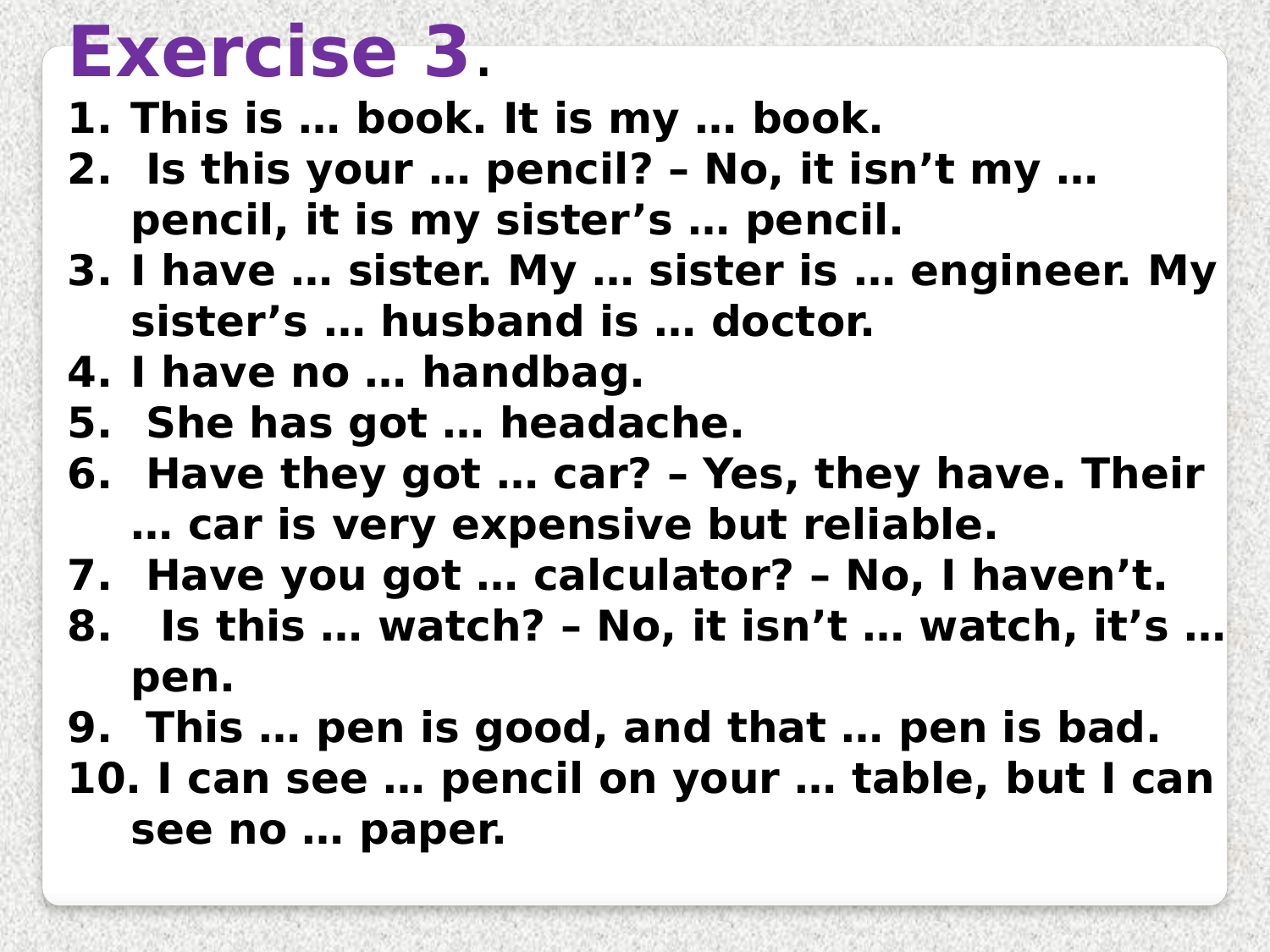

Exercise 3.
This is … book. It is my … book.
 Is this your … pencil? – No, it isn’t my … pencil, it is my sister’s … pencil.
I have … sister. My … sister is … engineer. My sister’s … husband is … doctor.
I have no … handbag.
 She has got … headache.
 Have they got … car? – Yes, they have. Their … car is very expensive but reliable.
 Have you got … calculator? – No, I haven’t.
  Is this … watch? – No, it isn’t … watch, it’s … pen.
 This … pen is good, and that … pen is bad.
 I can see … pencil on your … table, but I can see no … paper.